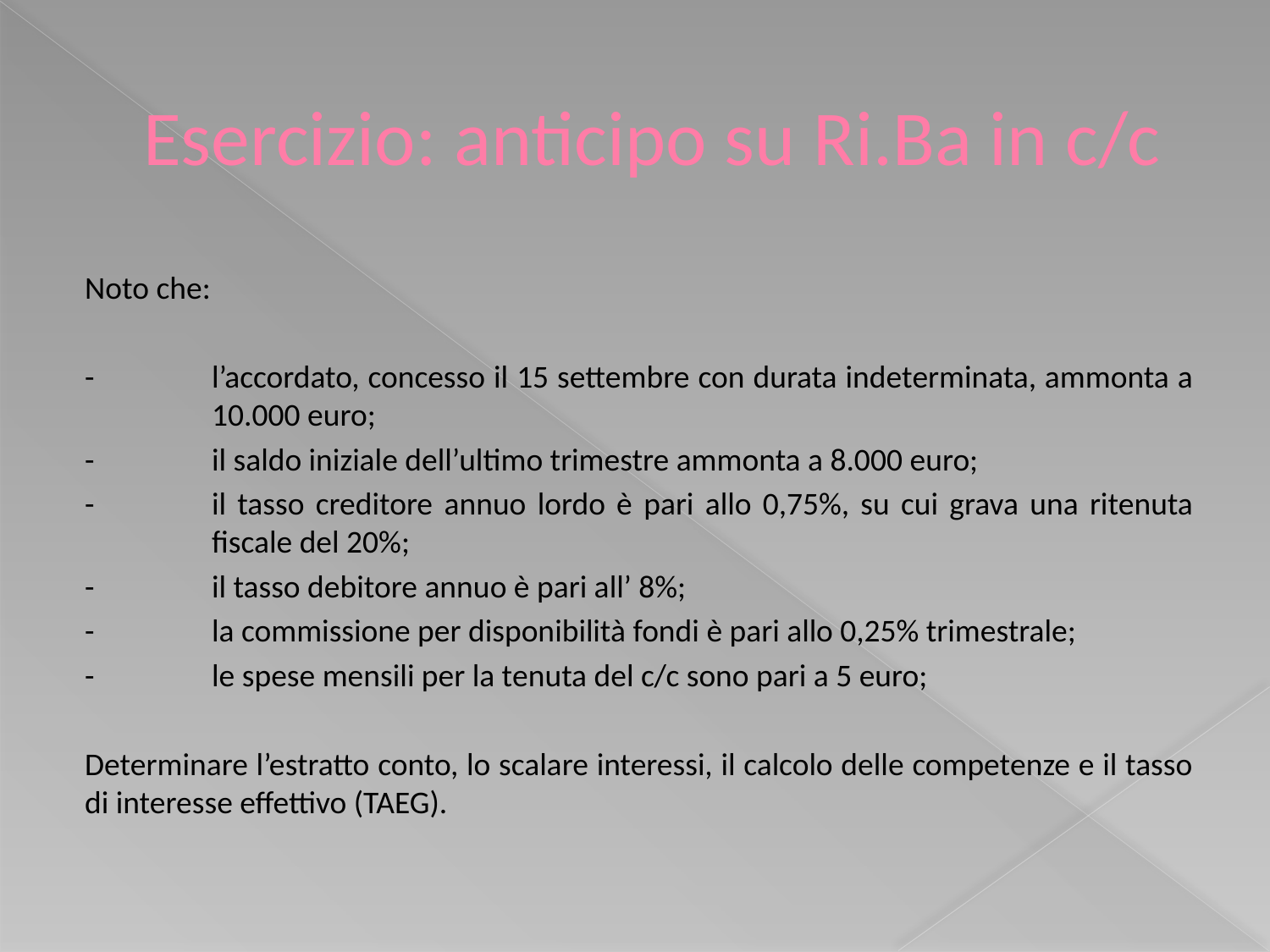

# Esercizio: anticipo su Ri.Ba in c/c
Noto che:

-	l’accordato, concesso il 15 settembre con durata indeterminata, ammonta a 	10.000 euro;
-	il saldo iniziale dell’ultimo trimestre ammonta a 8.000 euro;
-	il tasso creditore annuo lordo è pari allo 0,75%, su cui grava una ritenuta 	fiscale del 20%;
-	il tasso debitore annuo è pari all’ 8%;
-	la commissione per disponibilità fondi è pari allo 0,25% trimestrale;
-	le spese mensili per la tenuta del c/c sono pari a 5 euro;

Determinare l’estratto conto, lo scalare interessi, il calcolo delle competenze e il tasso di interesse effettivo (TAEG).